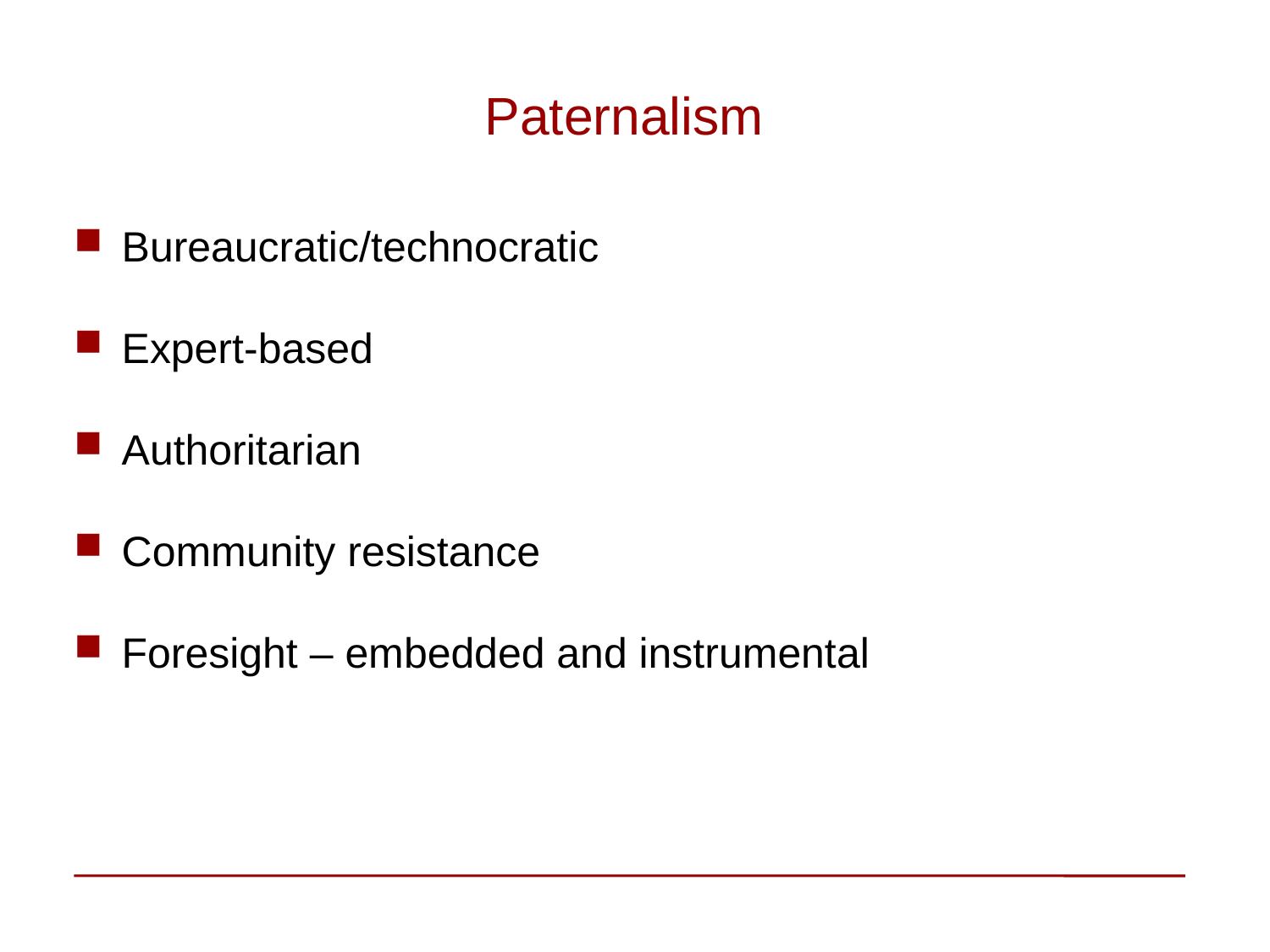

# Paternalism
Bureaucratic/technocratic

Expert-based

Authoritarian

Community resistance

Foresight – embedded and instrumental